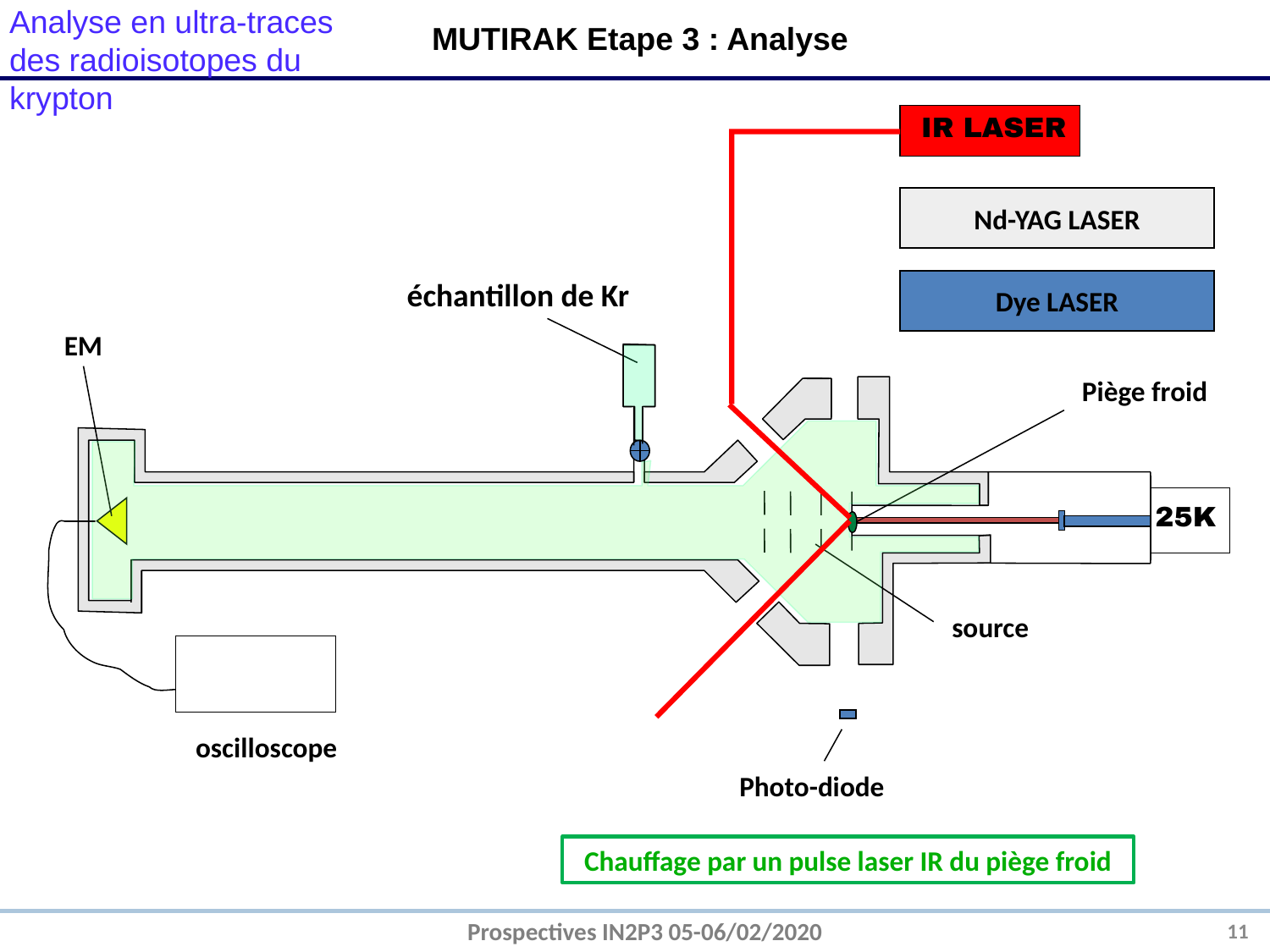

Analyse en ultra-traces des radioisotopes du krypton
MUTIRAK Etape 3 : Analyse
IR LASER

Nd-YAG LASER

échantillon de Kr
Dye LASER

EM

Piège froid

25K

source

oscilloscope

Photo-diode

Chauffage par un pulse laser IR du piège froid
11
Prospectives IN2P3 05-06/02/2020